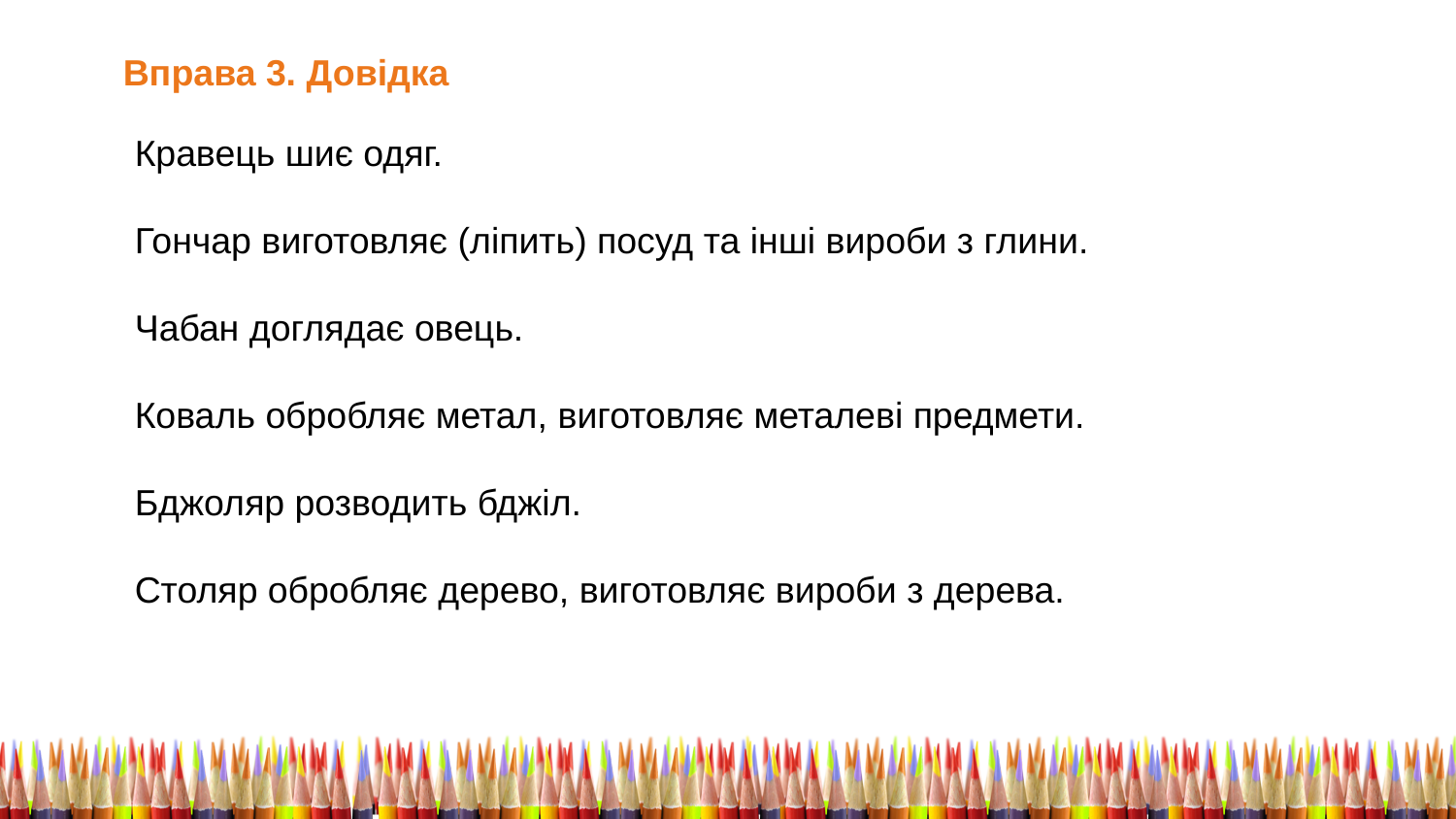

Вправа 3. Довідка
Кравець шиє одяг.

Гончар виготовляє (ліпить) посуд та інші вироби з глини.

Чабан доглядає овець.

Коваль обробляє метал, виготовляє металеві предмети.

Бджоляр розводить бджіл.

Столяр обробляє дерево, виготовляє вироби з дерева.